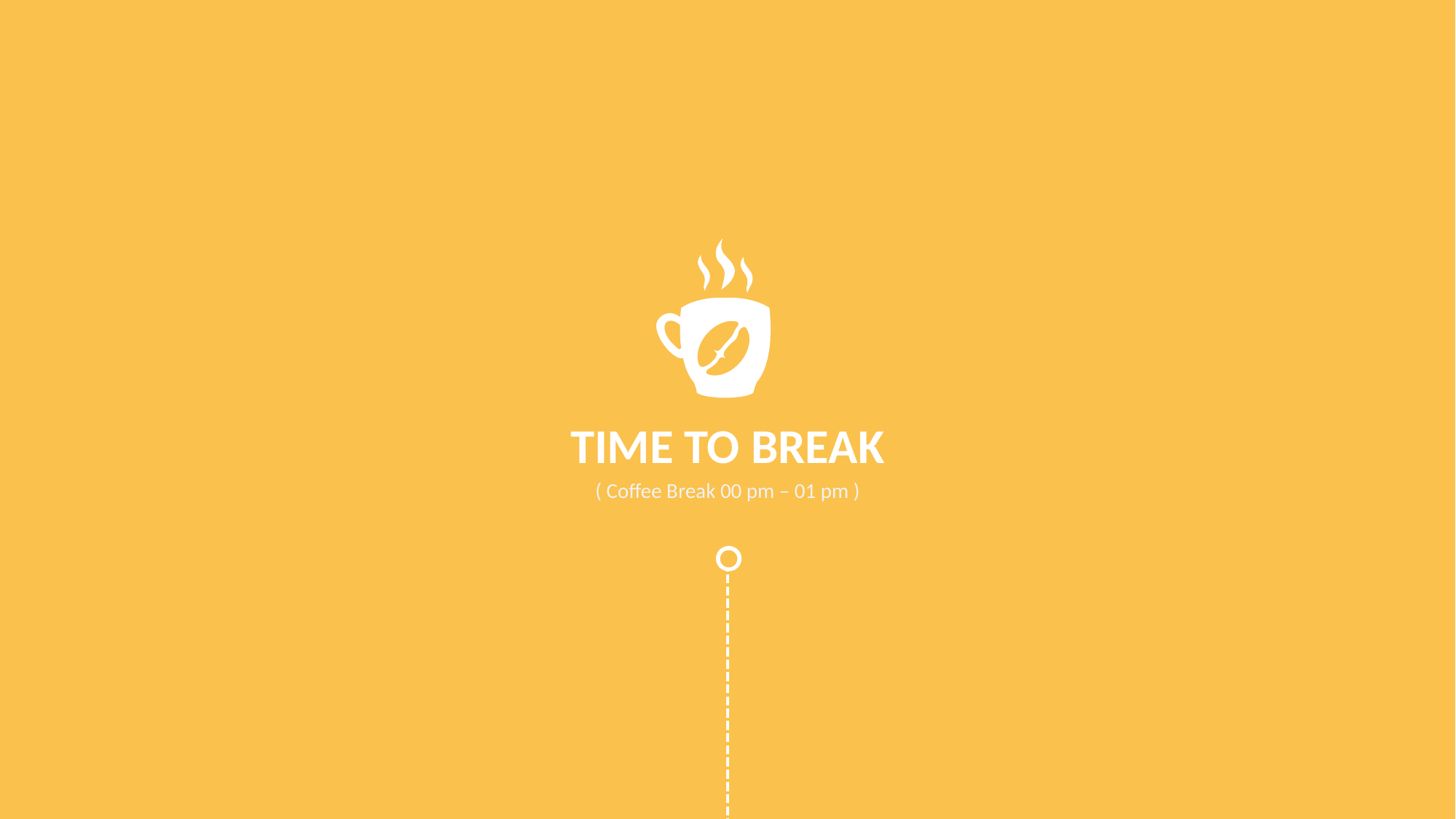

TIME TO BREAK
( Coffee Break 00 pm – 01 pm )